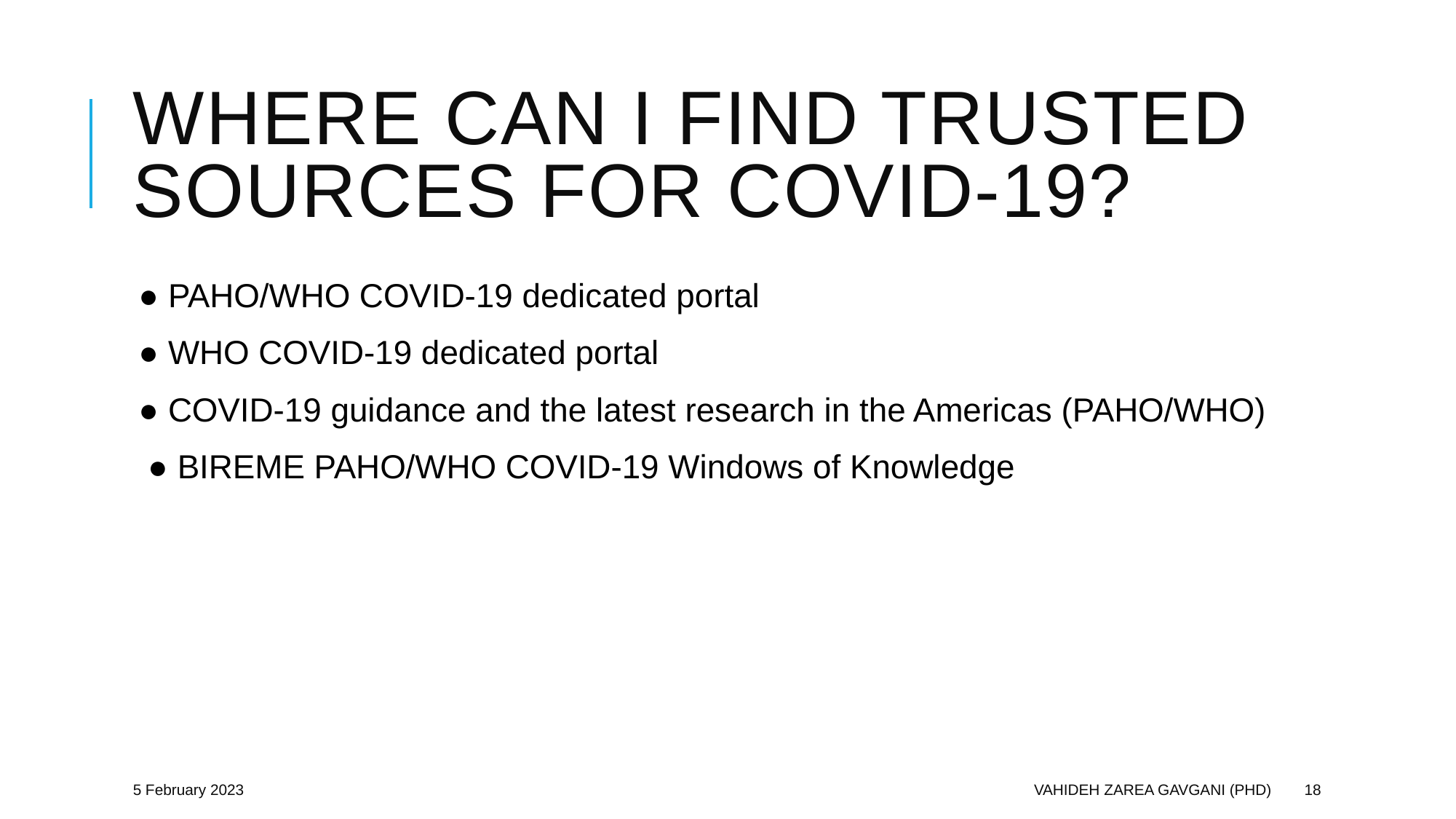

# Where can I find trusted sources for COVID-19?
● PAHO/WHO COVID-19 dedicated portal
● WHO COVID-19 dedicated portal
● COVID-19 guidance and the latest research in the Americas (PAHO/WHO)
 ● BIREME PAHO/WHO COVID-19 Windows of Knowledge
5 February 2023
Vahideh Zarea Gavgani (PhD)
18